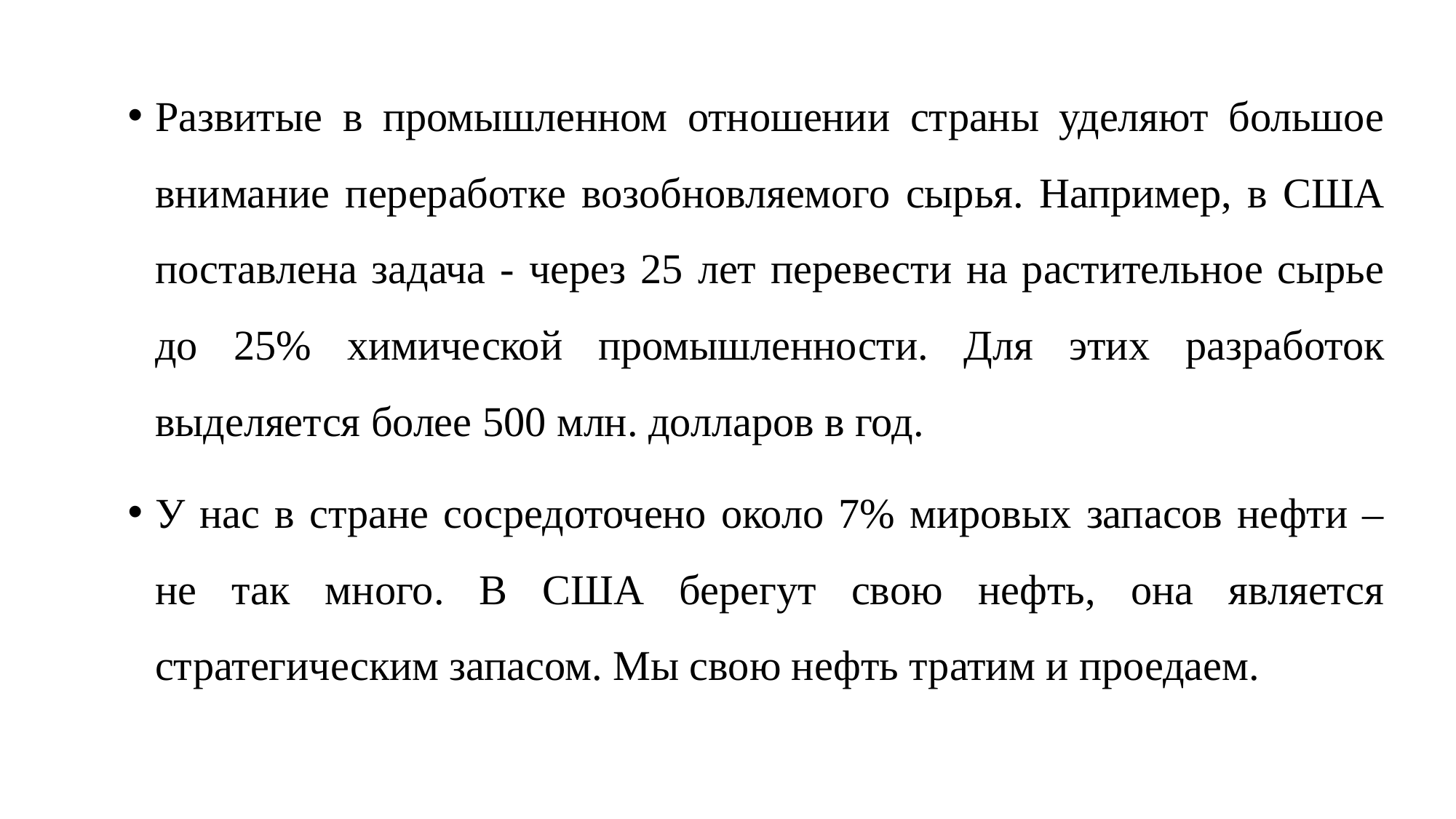

Развитые в промышленном отношении страны уделяют большое внимание переработке возобновляемого сырья. Например, в США поставлена задача - через 25 лет перевести на растительное сырье до 25% химической промышленности. Для этих разработок выделяется более 500 млн. долларов в год.
У нас в стране сосредоточено около 7% мировых запасов нефти – не так много. В США берегут свою нефть, она является стратегическим запасом. Мы свою нефть тратим и проедаем.